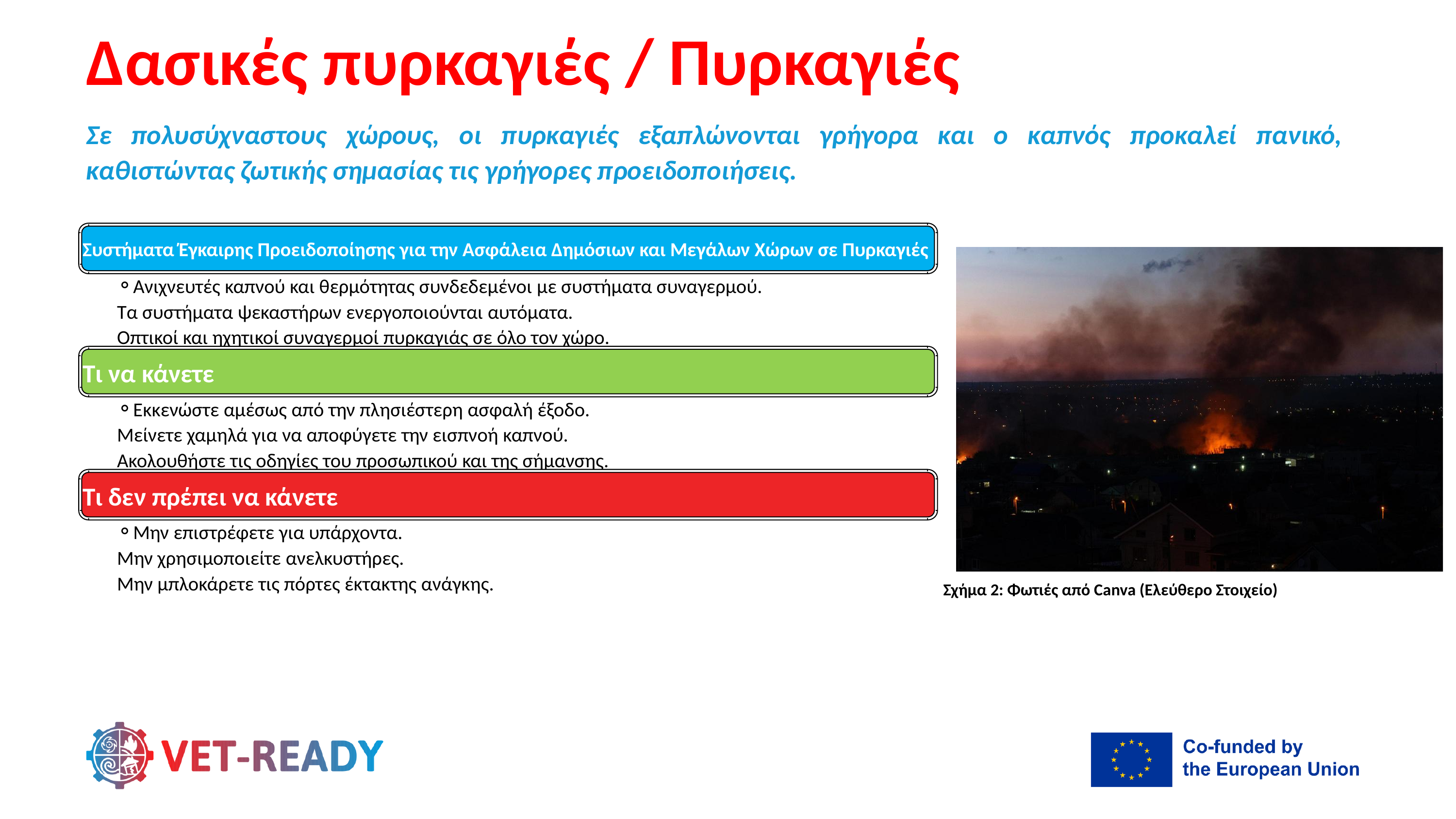

Δασικές πυρκαγιές / Πυρκαγιές
Σε πολυσύχναστους χώρους, οι πυρκαγιές εξαπλώνονται γρήγορα και ο καπνός προκαλεί πανικό, καθιστώντας ζωτικής σημασίας τις γρήγορες προειδοποιήσεις.

Συστήματα Έγκαιρης Προειδοποίησης για την Ασφάλεια Δημόσιων και Μεγάλων Χώρων σε Πυρκαγιές

Ανιχνευτές καπνού και θερμότητας συνδεδεμένοι με συστήματα συναγερμού.
Τα συστήματα ψεκαστήρων ενεργοποιούνται αυτόματα.
Οπτικοί και ηχητικοί συναγερμοί πυρκαγιάς σε όλο τον χώρο.

Τι να κάνετε
Εκκενώστε αμέσως από την πλησιέστερη ασφαλή έξοδο.
Μείνετε χαμηλά για να αποφύγετε την εισπνοή καπνού.
Ακολουθήστε τις οδηγίες του προσωπικού και της σήμανσης.

Τι δεν πρέπει να κάνετε
Μην επιστρέφετε για υπάρχοντα.
Μην χρησιμοποιείτε ανελκυστήρες.
Μην μπλοκάρετε τις πόρτες έκτακτης ανάγκης.
Σχήμα 2: Φωτιές από Canva (Ελεύθερο Στοιχείο)